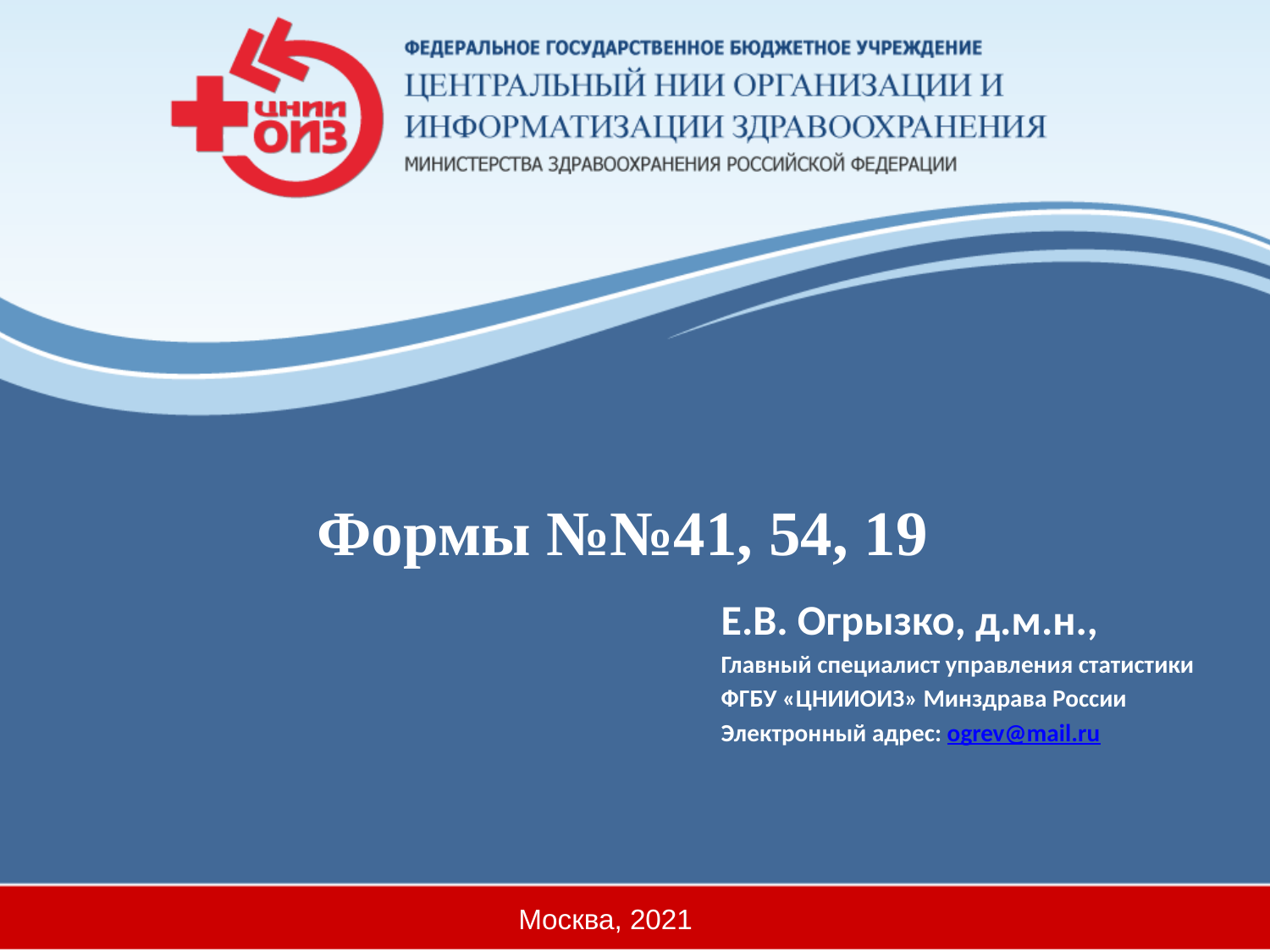

# Формы №№41, 54, 19
Е.В. Огрызко, д.м.н.,
Главный специалист управления статистики
ФГБУ «ЦНИИОИЗ» Минздрава России
Электронный адрес: ogrev@mail.ru

Москва, 2021